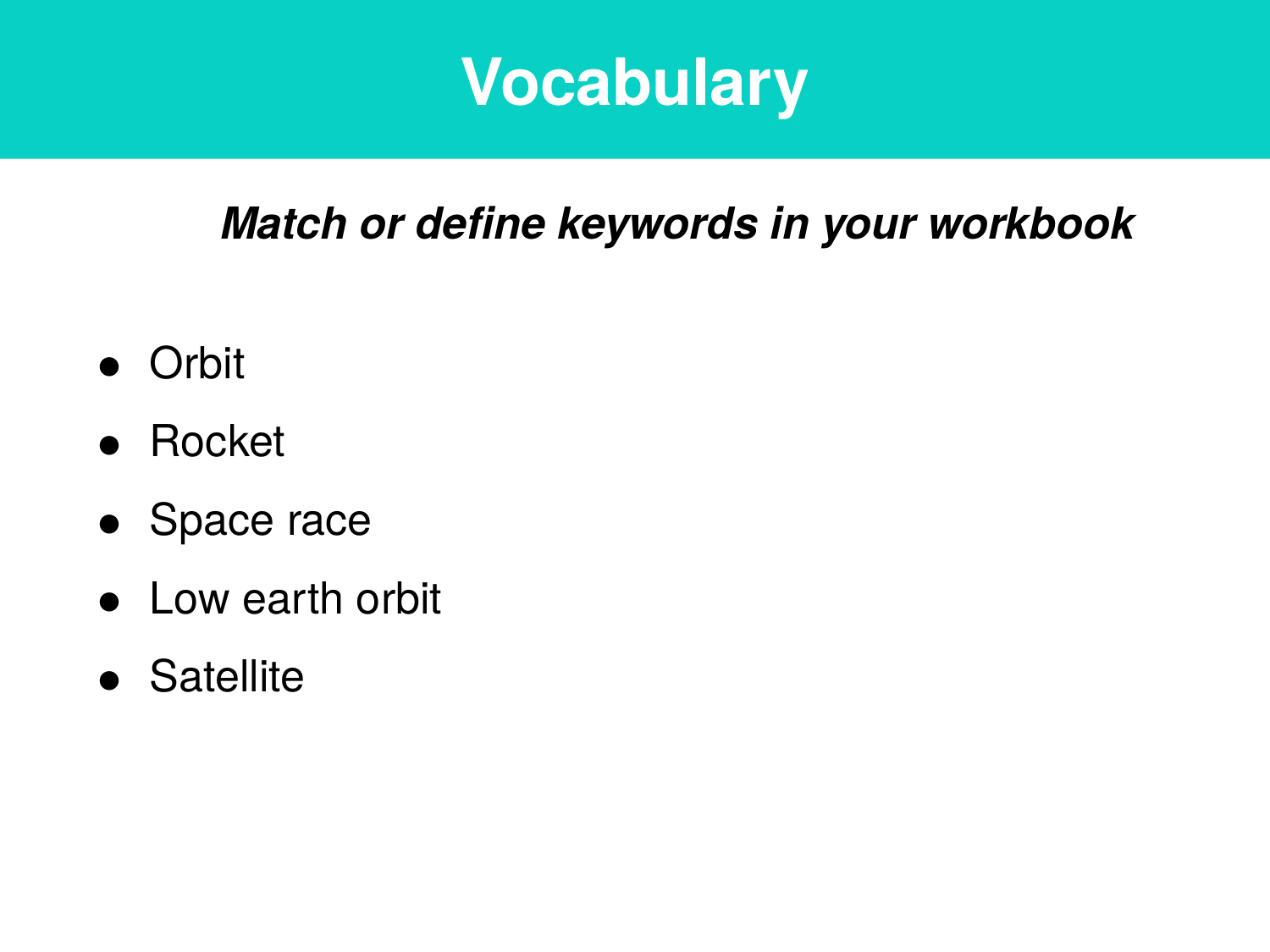

Vocabulary
Match or define keywords in your workbook

Orbit
Rocket
Space race
Low earth orbit
Satellite